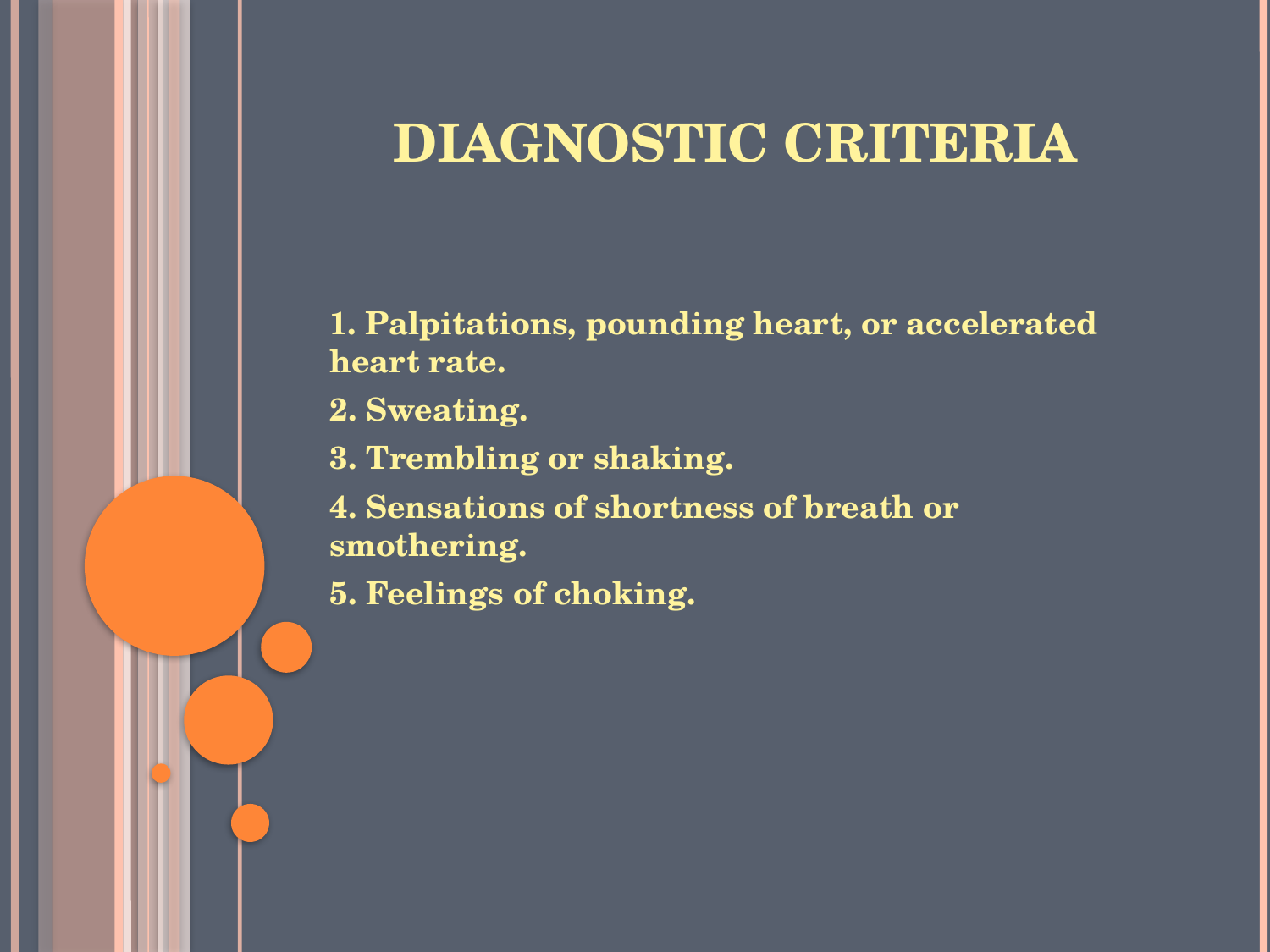

# Diagnostic Criteria
1. Palpitations, pounding heart, or accelerated heart rate.
2. Sweating.
3. Trembling or shaking.
4. Sensations of shortness of breath or smothering.
5. Feelings of choking.